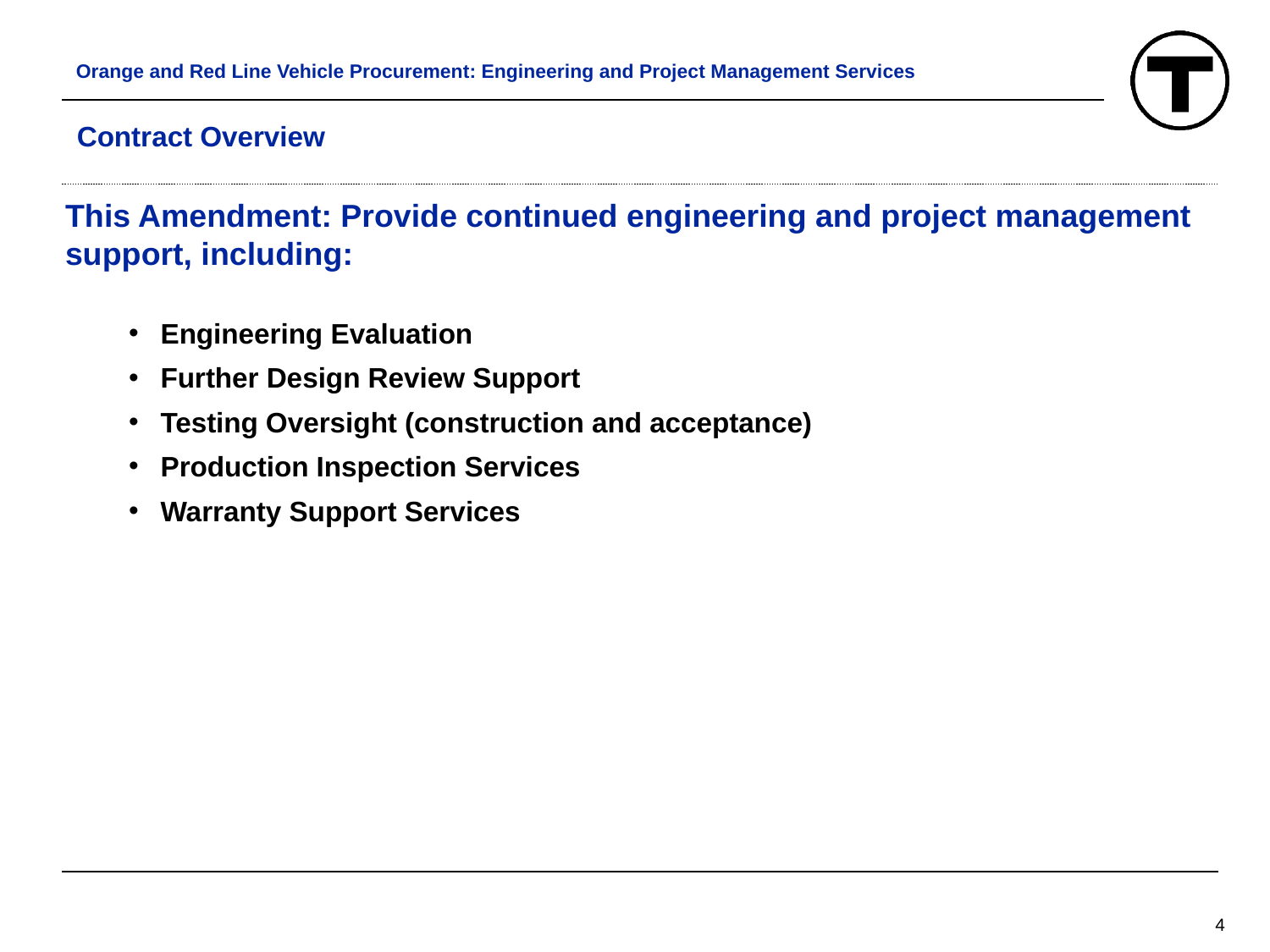

Orange and Red Line Vehicle Procurement: Engineering and Project Management Services
# Contract Overview
This Amendment: Provide continued engineering and project management support, including:

Engineering Evaluation
Further Design Review Support
Testing Oversight (construction and acceptance)
Production Inspection Services
Warranty Support Services